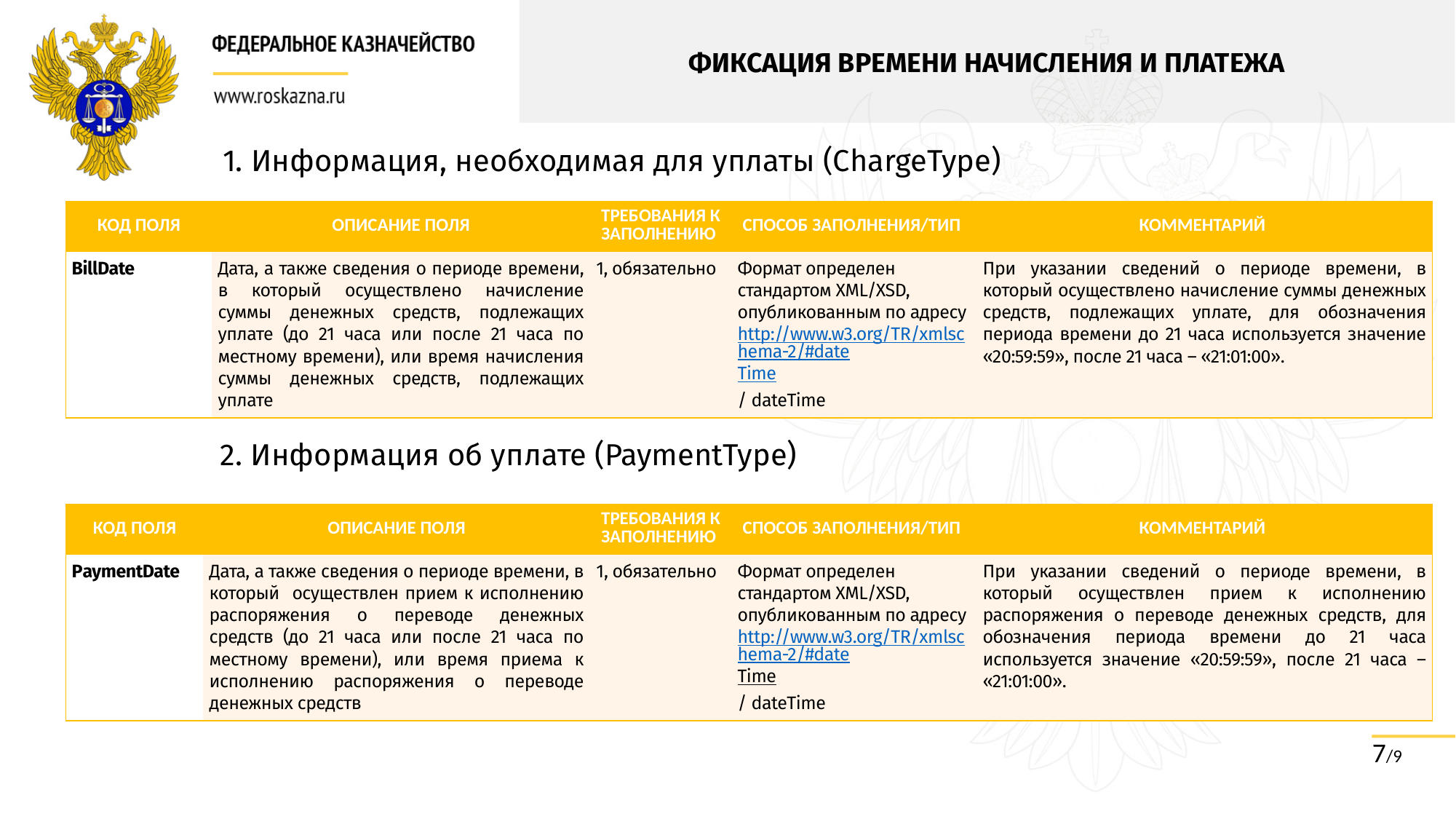

ФИКСАЦИЯ ВРЕМЕНИ НАЧИСЛЕНИЯ И ПЛАТЕЖА
1. Информация, необходимая для уплаты (ChargeType)
| КОД ПОЛЯ | ОПИСАНИЕ ПОЛЯ | ТРЕБОВАНИЯ К ЗАПОЛНЕНИЮ | СПОСОБ ЗАПОЛНЕНИЯ/ТИП | КОММЕНТАРИЙ |
| --- | --- | --- | --- | --- |
| BillDate | Дата, а также сведения о периоде времени, в который осуществлено начисление суммы денежных средств, подлежащих уплате (до 21 часа или после 21 часа по местному времени), или время начисления суммы денежных средств, подлежащих уплате | 1, обязательно | Формат определен стандартом XML/XSD, опубликованным по адресу http://www.w3.org/TR/xmlschema-2/#dateTime / dateTime | При указании сведений о периоде времени, в который осуществлено начисление суммы денежных средств, подлежащих уплате, для обозначения периода времени до 21 часа используется значение «20:59:59», после 21 часа – «21:01:00». |
2. Информация об уплате (PaymentType)
| КОД ПОЛЯ | ОПИСАНИЕ ПОЛЯ | ТРЕБОВАНИЯ К ЗАПОЛНЕНИЮ | СПОСОБ ЗАПОЛНЕНИЯ/ТИП | КОММЕНТАРИЙ |
| --- | --- | --- | --- | --- |
| PaymentDate | Дата, а также сведения о периоде времени, в который осуществлен прием к исполнению распоряжения о переводе денежных средств (до 21 часа или после 21 часа по местному времени), или время приема к исполнению распоряжения о переводе денежных средств | 1, обязательно | Формат определен стандартом XML/XSD, опубликованным по адресу http://www.w3.org/TR/xmlschema-2/#dateTime / dateTime | При указании сведений о периоде времени, в который осуществлен прием к исполнению распоряжения о переводе денежных средств, для обозначения периода времени до 21 часа используется значение «20:59:59», после 21 часа – «21:01:00». |